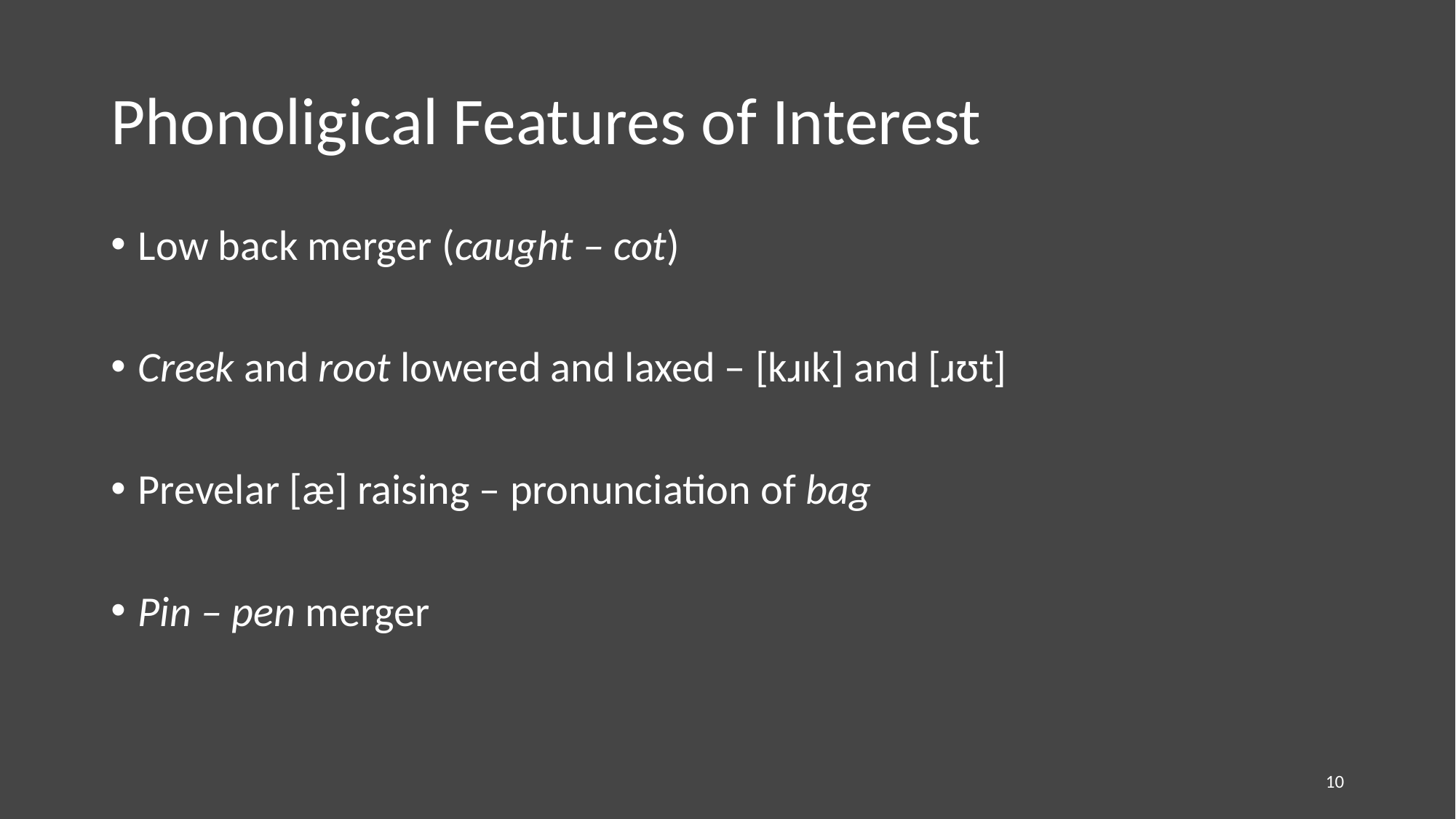

# Phonoligical Features of Interest
Low back merger (caught – cot)

Creek and root lowered and laxed – [kɹɪk] and [ɹʊt]

Prevelar [æ] raising – pronunciation of bag

Pin – pen merger

10